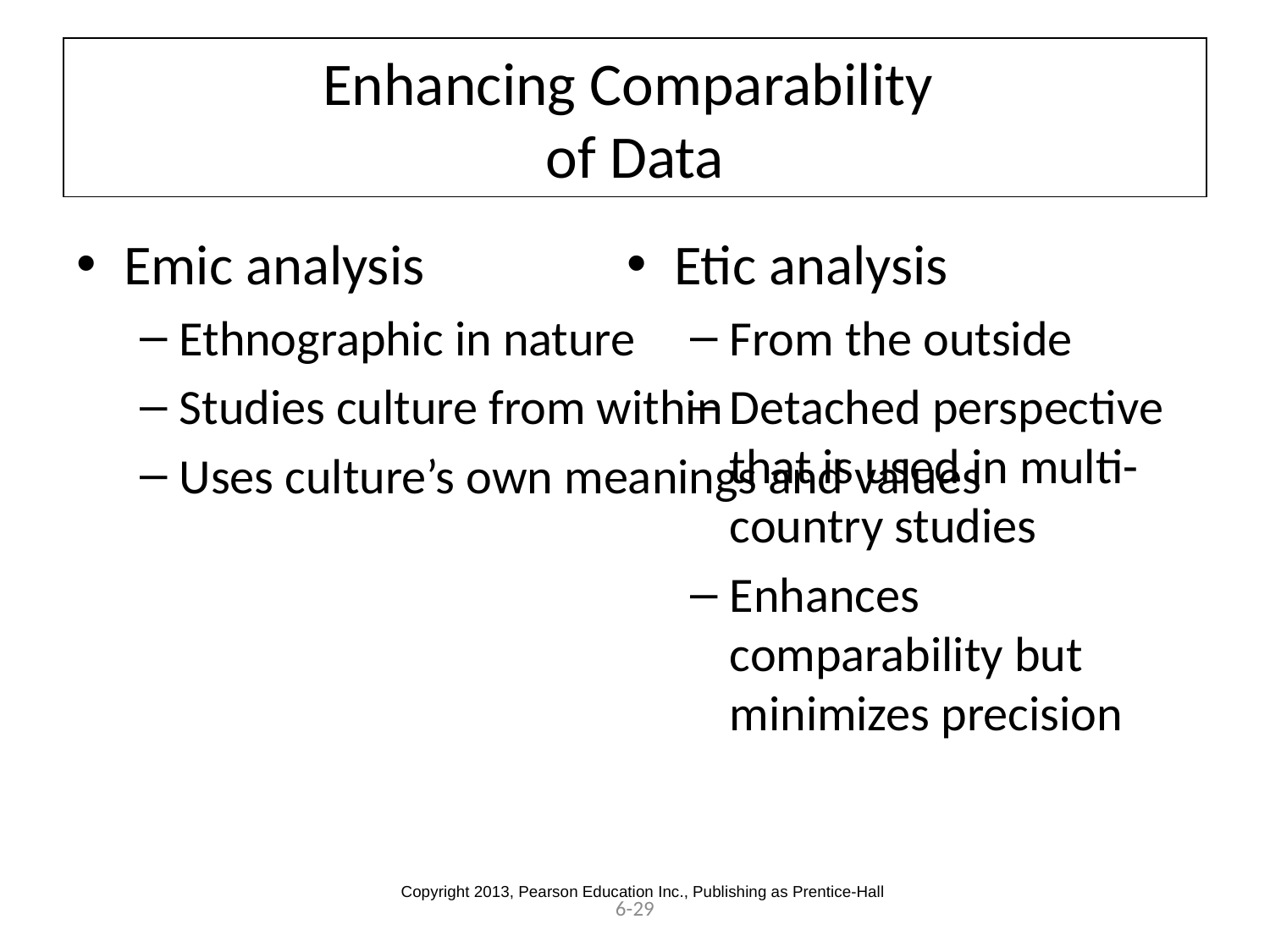

# Enhancing Comparability of Data
Emic analysis
Ethnographic in nature
Studies culture from within
Uses culture’s own meanings and values
Etic analysis
From the outside
Detached perspective that is used in multi-country studies
Enhances comparability but minimizes precision
Copyright 2013, Pearson Education Inc., Publishing as Prentice-Hall

6-29